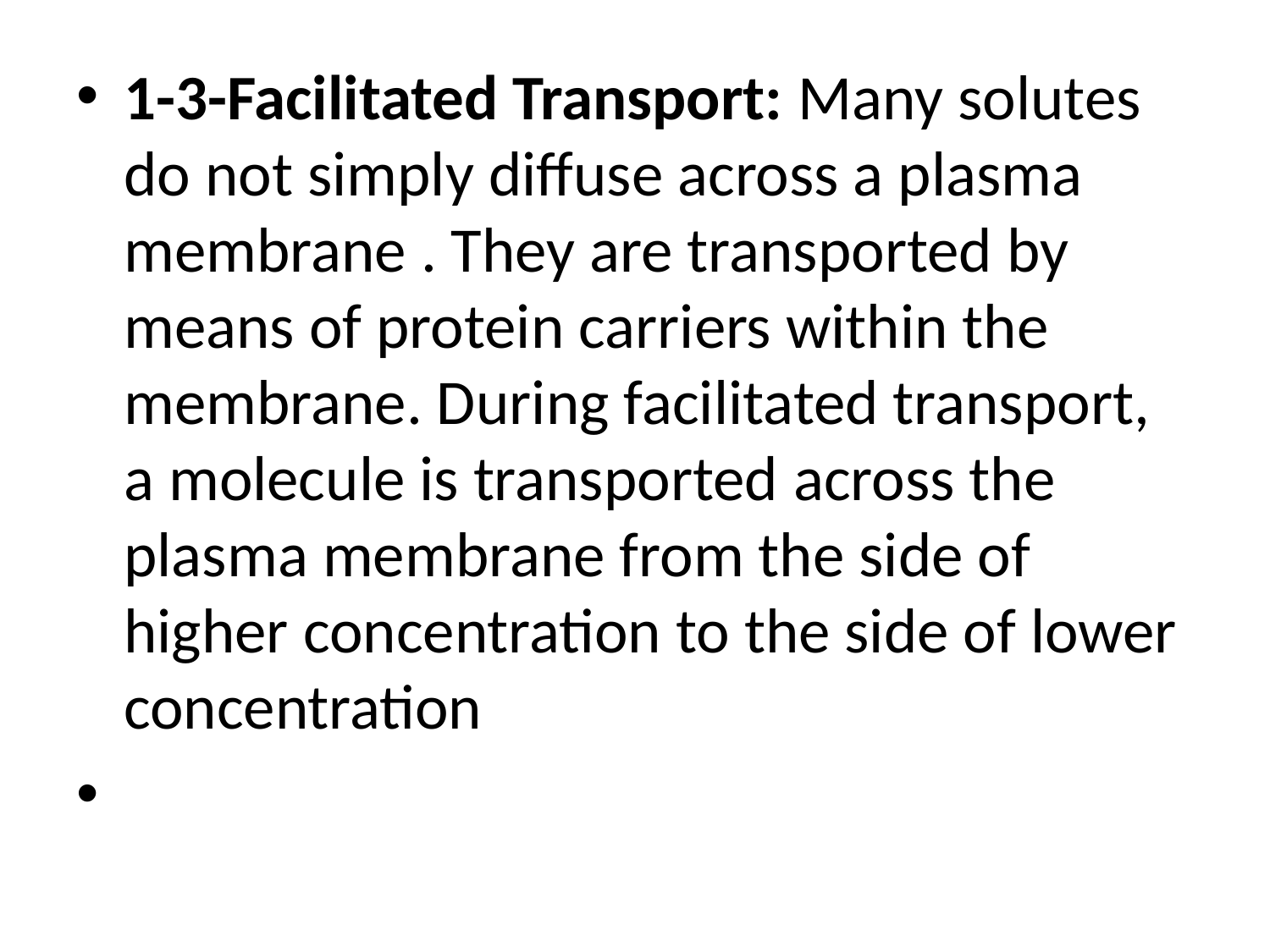

#
1-3-Facilitated Transport: Many solutes do not simply diffuse across a plasma membrane . They are transported by means of protein carriers within the membrane. During facilitated transport, a molecule is transported across the plasma membrane from the side of higher concentration to the side of lower concentration